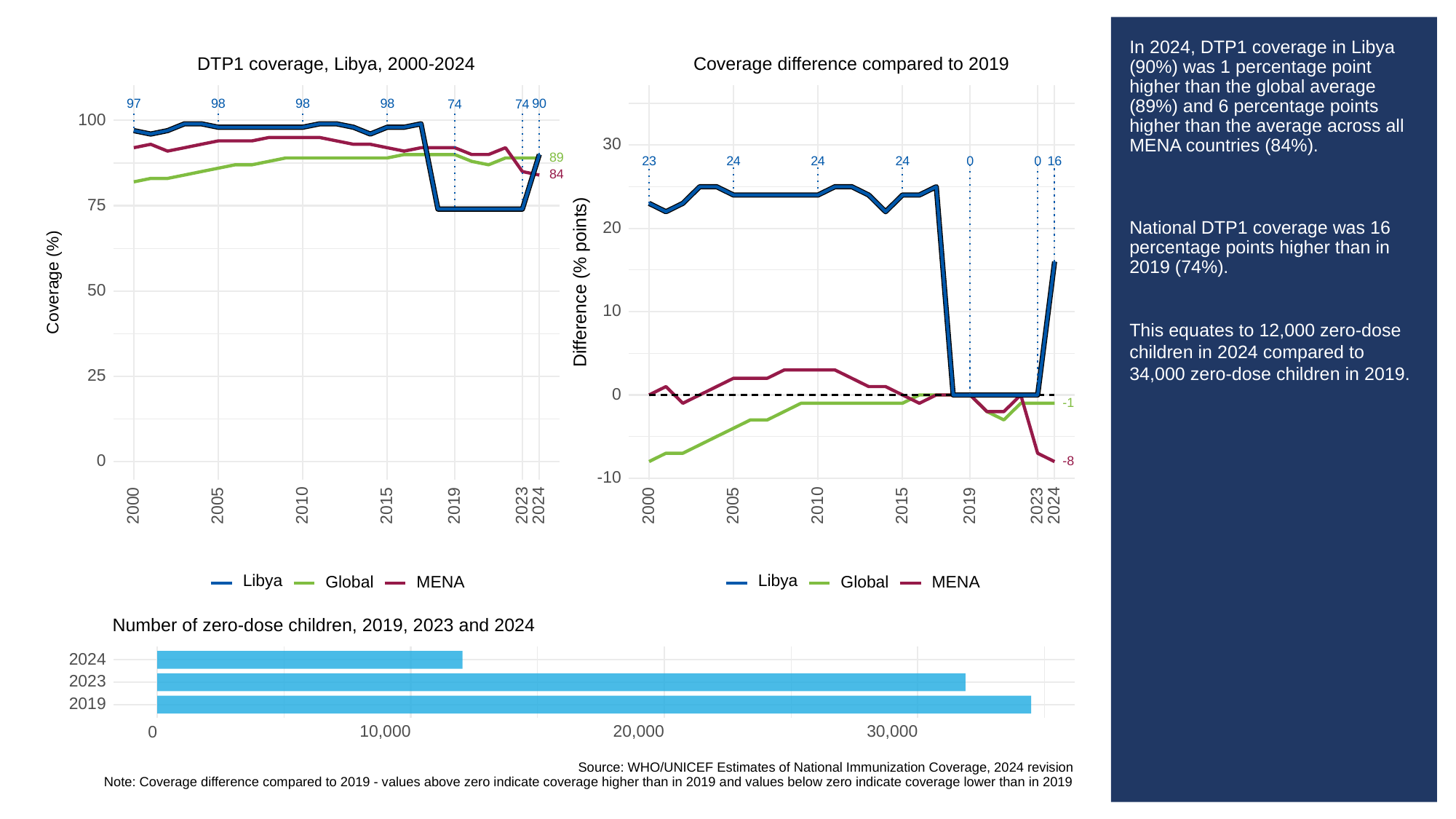

# In 2024, DTP1 coverage in Libya (90%) was 1 percentage point higher than the global average (89%) and 6 percentage points higher than the average across all MENA countries (84%).

National DTP1 coverage was 16 percentage points higher than in 2019 (74%).

This equates to 12,000 zero-dose children in 2024 compared to 34,000 zero-dose children in 2019.

Coverage difference compared to 2019
DTP1 coverage, Libya, 2000-2024

97
98
98
98
90
74
74

100

30

89

23
0
0
16
24
24
24

84

75

20

Difference (% points)
Coverage (%)
50

10

25

0

-1

0
-8

-10

2023
2023
2000
2005
2010
2015
2019
2024
2000
2005
2010
2015
2019
2024
Libya
Libya
Global
Global
MENA
MENA

Number of zero-dose children, 2019, 2023 and 2024

2024

2023

2019

10,000
20,000
30,000
0
Source: WHO/UNICEF Estimates of National Immunization Coverage, 2024 revision
Note: Coverage difference compared to 2019 - values above zero indicate coverage higher than in 2019 and values below zero indicate coverage lower than in 2019